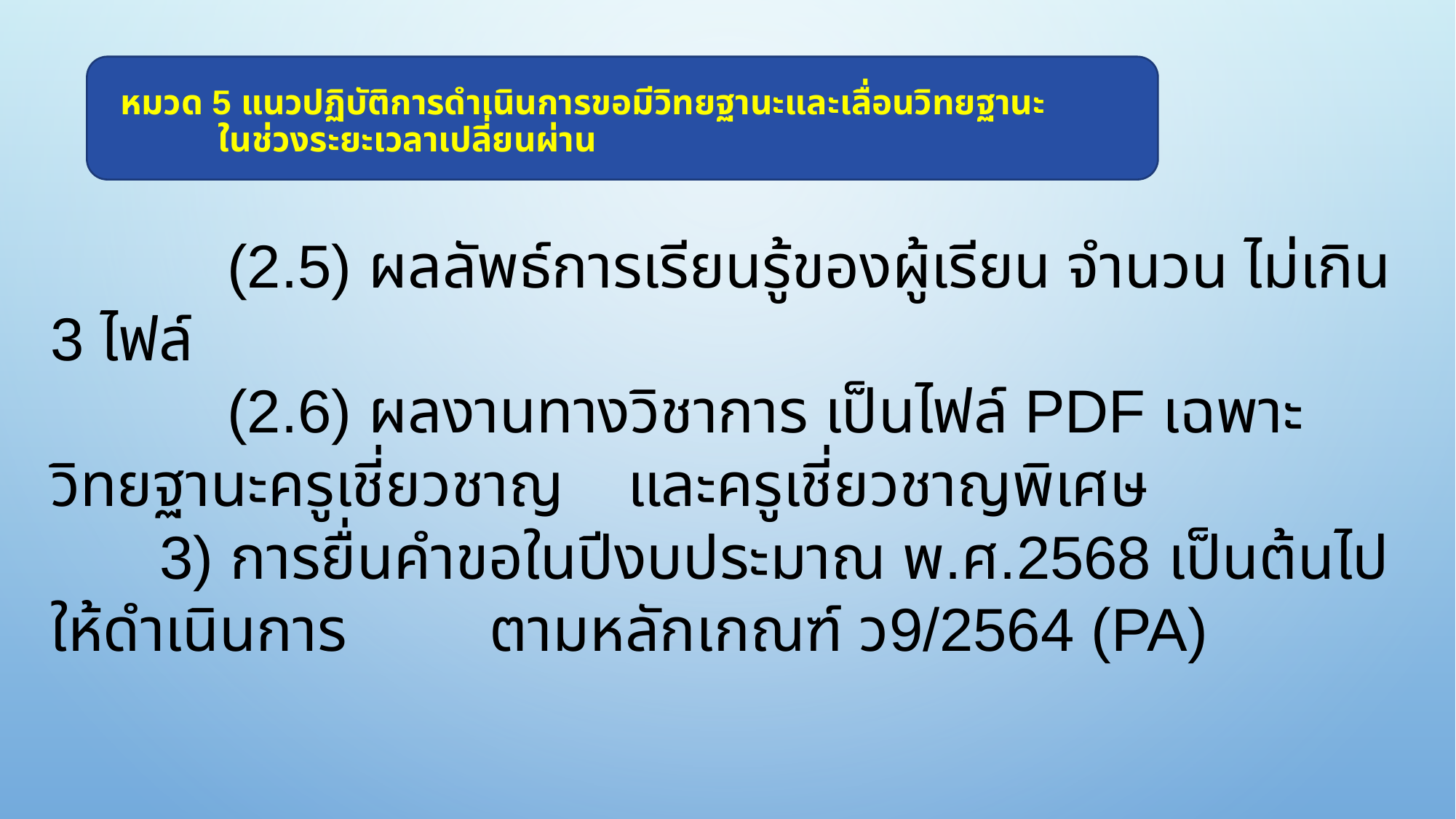

# หมวด 5 แนวปฏิบัติการดำเนินการขอมีวิทยฐานะและเลื่อนวิทยฐานะ ในช่วงระยะเวลาเปลี่ยนผ่าน
	    (2.5) ผลลัพธ์การเรียนรู้ของผู้เรียน จำนวน ไม่เกิน 3 ไฟล์
	    (2.6) ผลงานทางวิชาการ เป็นไฟล์ PDF เฉพาะวิทยฐานะครูเชี่ยวชาญ    และครูเชี่ยวชาญพิเศษ
	3) การยื่นคำขอในปีงบประมาณ พ.ศ.2568 เป็นต้นไป ให้ดำเนินการ         ตามหลักเกณฑ์ ว9/2564 (PA)